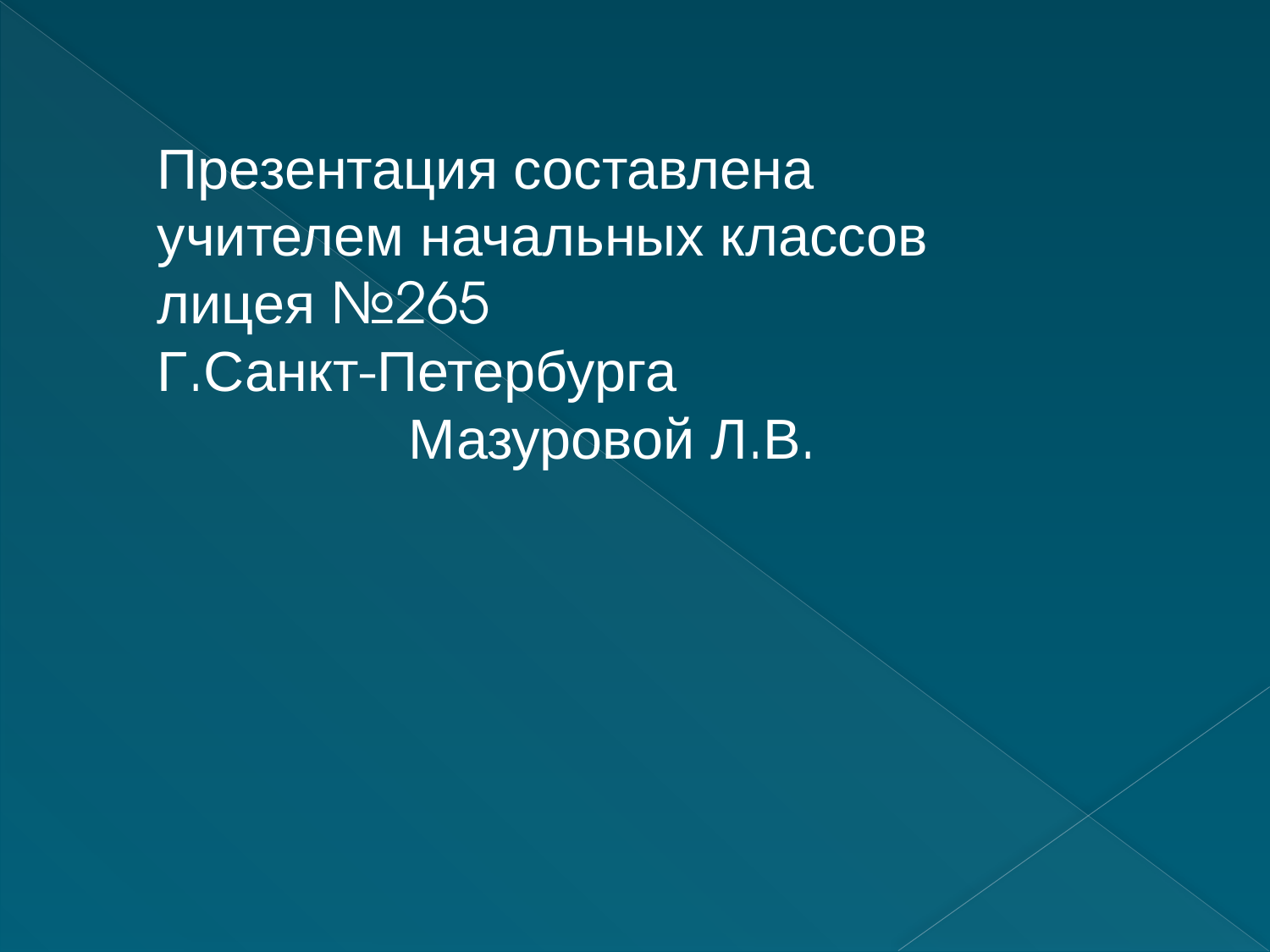

Презентация составлена
учителем начальных классов лицея №265                       Г.Санкт-Петербурга
 Мазуровой Л.В.